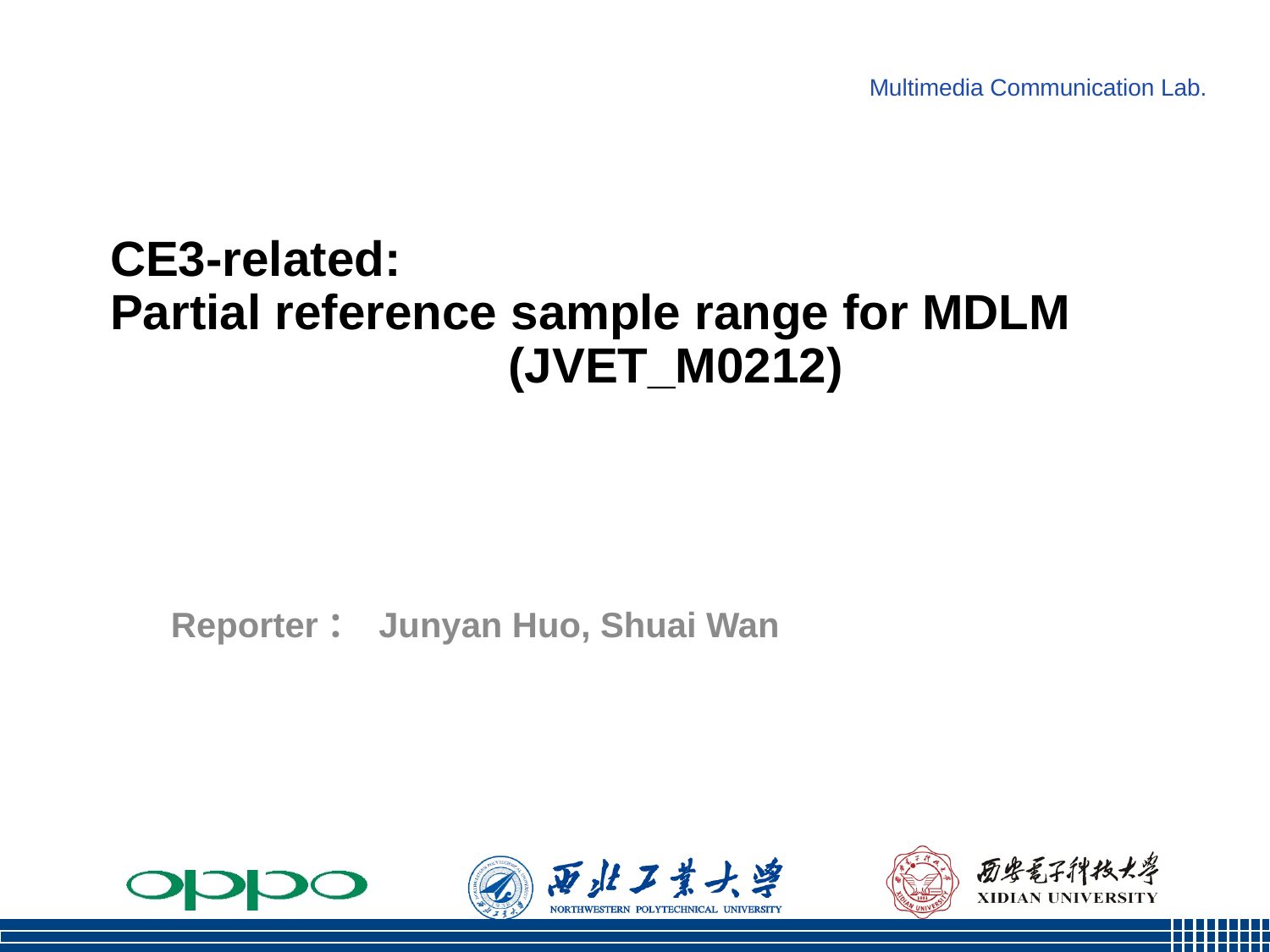

# CE3-related: Partial reference sample range for MDLM (JVET_M0212)
Reporter： Junyan Huo, Shuai Wan